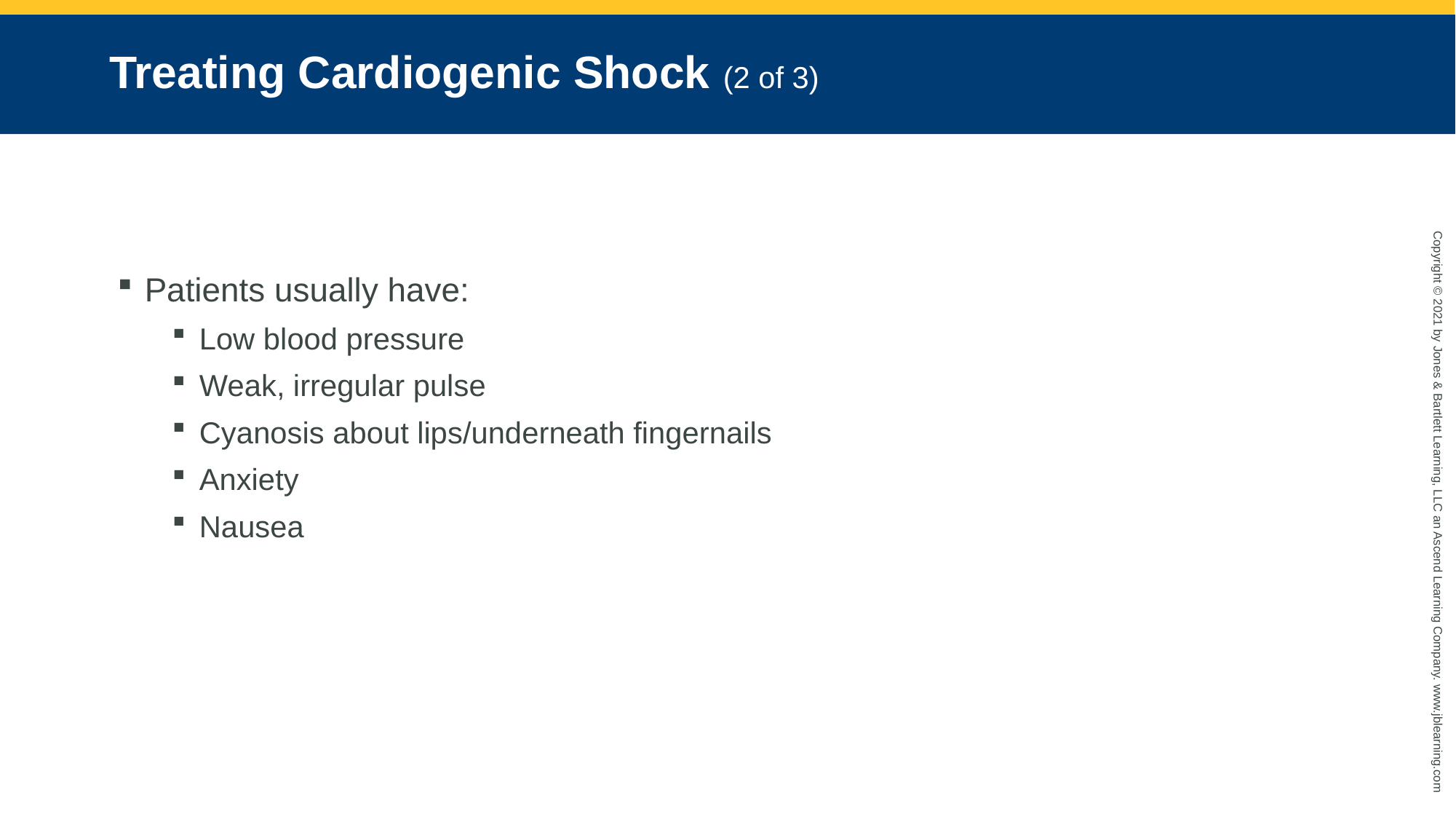

# Treating Cardiogenic Shock (2 of 3)
Patients usually have:
Low blood pressure
Weak, irregular pulse
Cyanosis about lips/underneath fingernails
Anxiety
Nausea